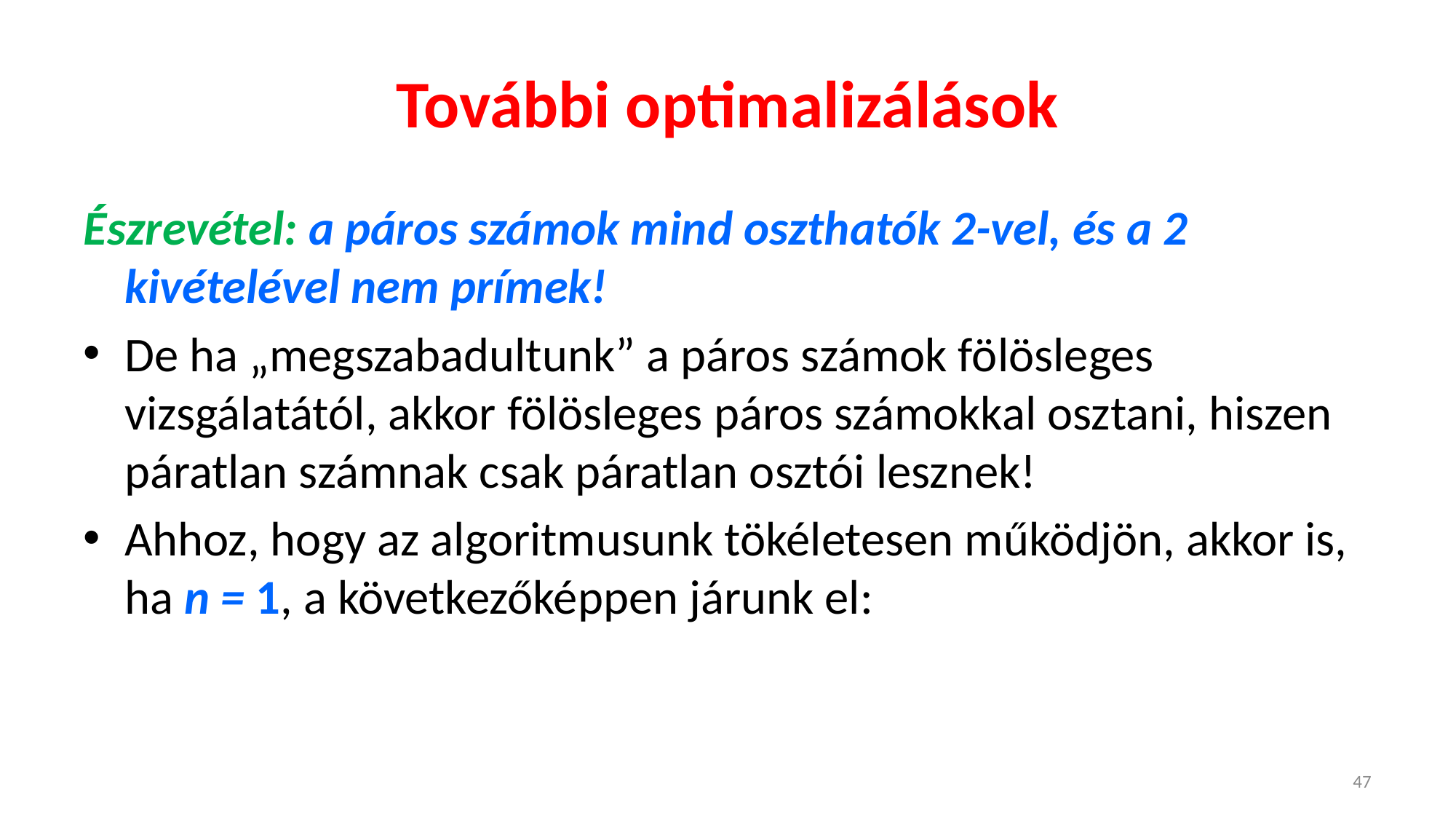

# További optimalizálások
Észrevétel: a páros számok mind oszthatók 2-vel, és a 2 kivételével nem prímek!
De ha „megszabadultunk” a páros számok fölösleges vizsgálatától, akkor fölösleges páros számokkal osztani, hiszen páratlan számnak csak páratlan osztói lesznek!
Ahhoz, hogy az algoritmusunk tökéletesen működjön, akkor is, ha n = 1, a következőképpen járunk el:
47